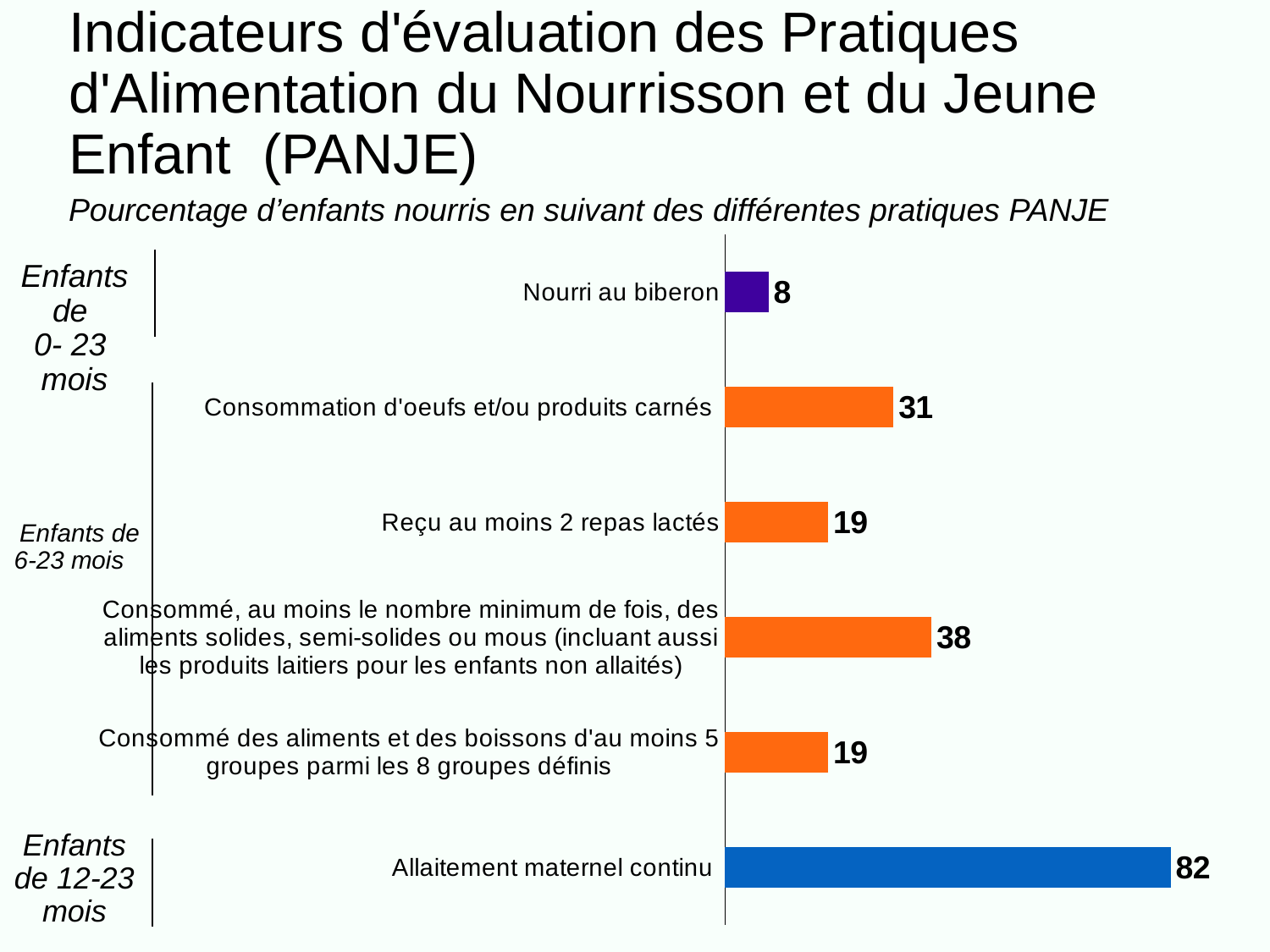

# Indicateurs d'évaluation des Pratiques d'Alimentation du Nourrisson et du Jeune Enfant  (PANJE)
Pourcentage d’enfants nourris en suivant des différentes pratiques PANJE

### Chart

| Category | Column3 |
|---|---|
| Allaitement maternel continu  | 82.0 |
| Consommé des aliments et des boissons d'au moins 5 groupes parmi les 8 groupes définis | 19.0 |
| Consommé, au moins le nombre minimum de fois, des aliments solides, semi-solides ou mous (incluant aussi les produits laitiers pour les enfants non allaités) | 38.0 |
| Reçu au moins 2 repas lactés | 19.0 |
| Consommation d'oeufs et/ou produits carnés  | 31.0 |
| Nourri au biberon | 8.0 |
Enfants de
0- 23
mois
Enfants de 6-23 mois
Enfants de 12-23 mois